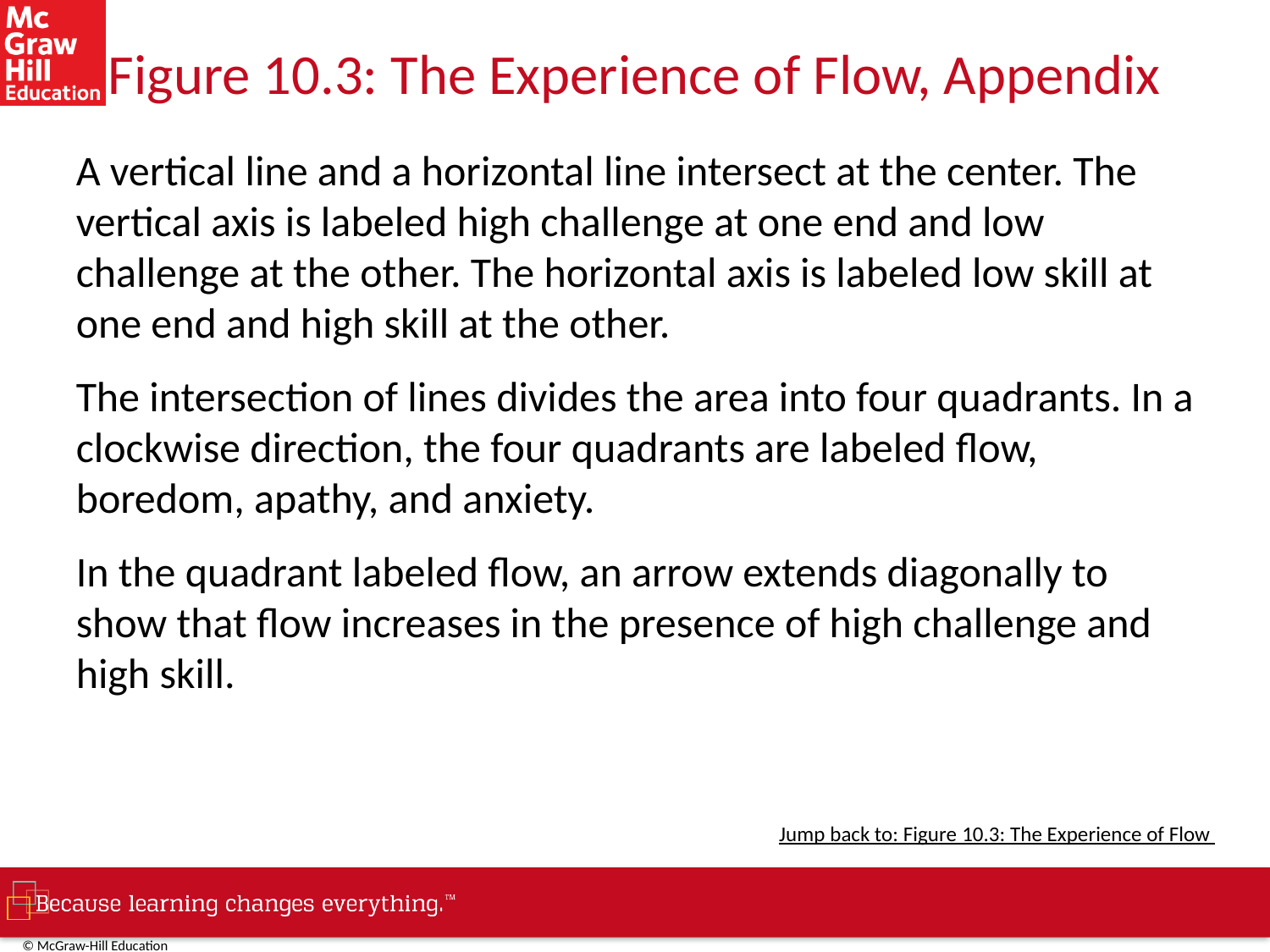

# Figure 10.3: The Experience of Flow, Appendix
A vertical line and a horizontal line intersect at the center. The vertical axis is labeled high challenge at one end and low challenge at the other. The horizontal axis is labeled low skill at one end and high skill at the other.
The intersection of lines divides the area into four quadrants. In a clockwise direction, the four quadrants are labeled flow, boredom, apathy, and anxiety.
In the quadrant labeled flow, an arrow extends diagonally to show that flow increases in the presence of high challenge and high skill.
Jump back to: Figure 10.3: The Experience of Flow